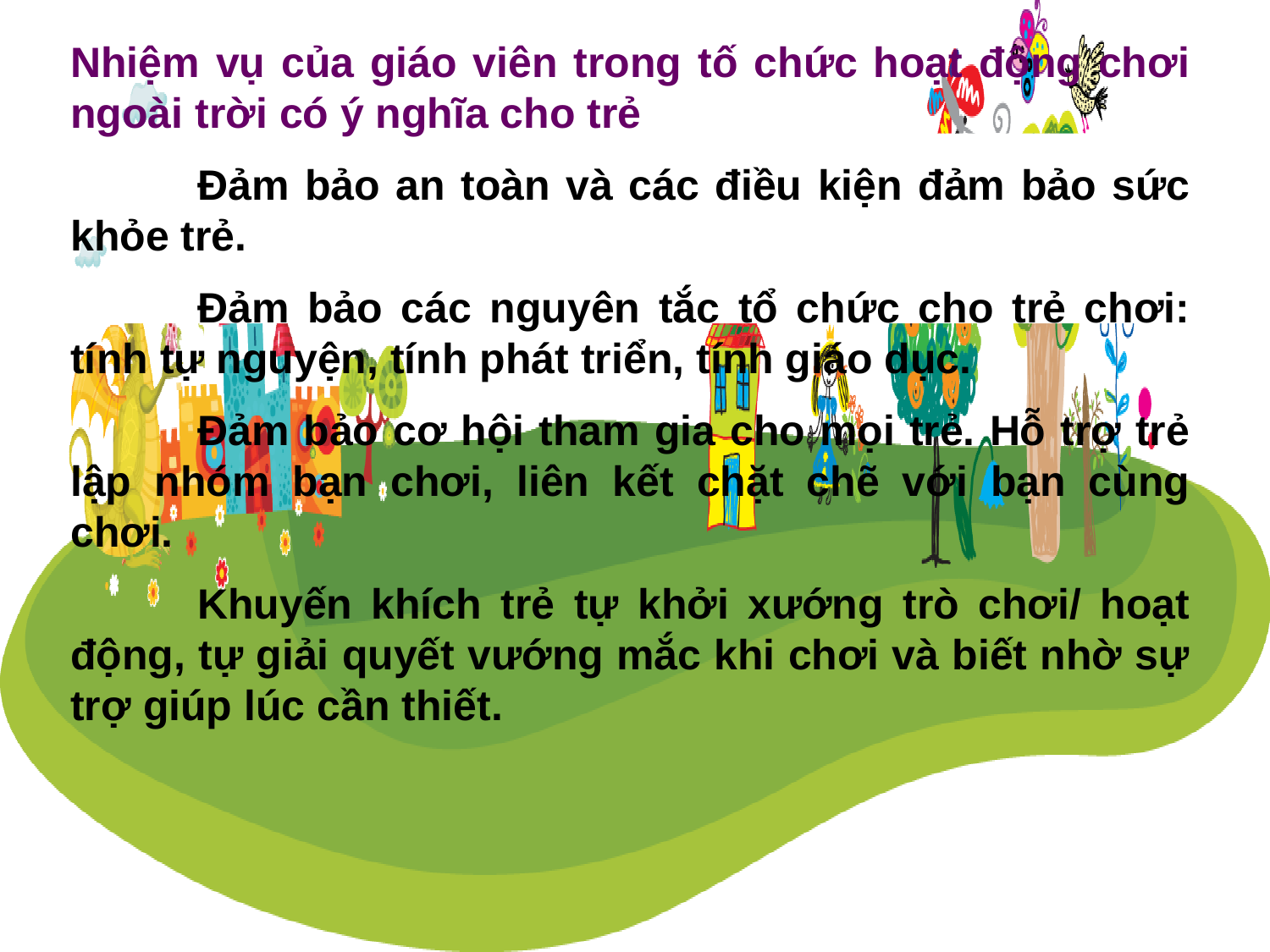

Nhiệm vụ của giáo viên trong tố chức hoạt động chơi ngoài trời có ý nghĩa cho trẻ
	Đảm bảo an toàn và các điều kiện đảm bảo sức khỏe trẻ.
	Đảm bảo các nguyên tắc tổ chức cho trẻ chơi: tính tự nguyện, tính phát triển, tính giáo dục.
	Đảm bảo cơ hội tham gia cho mọi trẻ. Hỗ trợ trẻ lập nhóm bạn chơi, liên kết chặt chẽ với bạn cùng chơi.
	Khuyến khích trẻ tự khởi xướng trò chơi/ hoạt động, tự giải quyết vướng mắc khi chơi và biết nhờ sự trợ giúp lúc cần thiết.